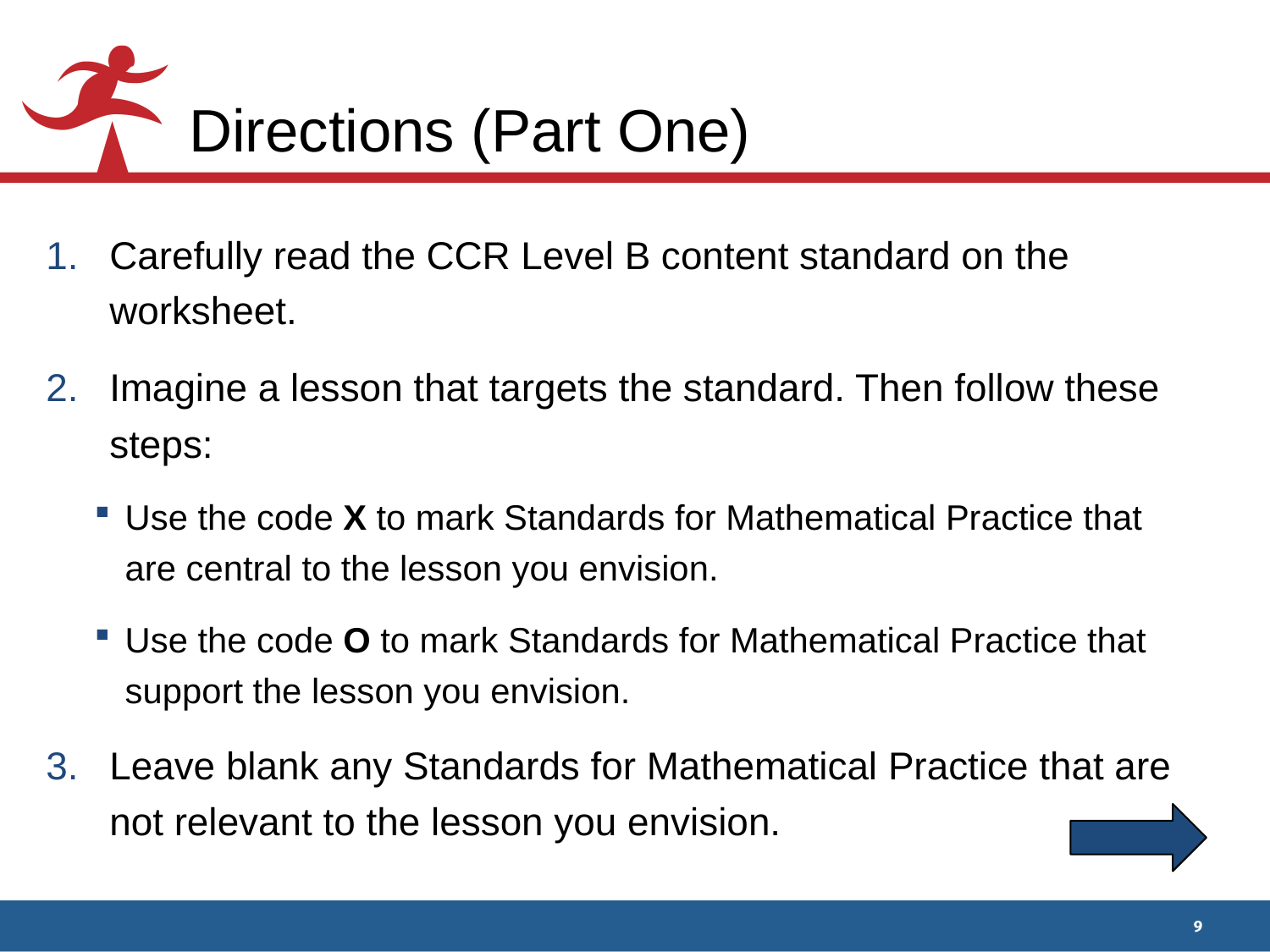

# Directions (Part One)
Carefully read the CCR Level B content standard on the worksheet.
Imagine a lesson that targets the standard. Then follow these steps:
Use the code X to mark Standards for Mathematical Practice that are central to the lesson you envision.
Use the code O to mark Standards for Mathematical Practice that support the lesson you envision.
Leave blank any Standards for Mathematical Practice that are not relevant to the lesson you envision.